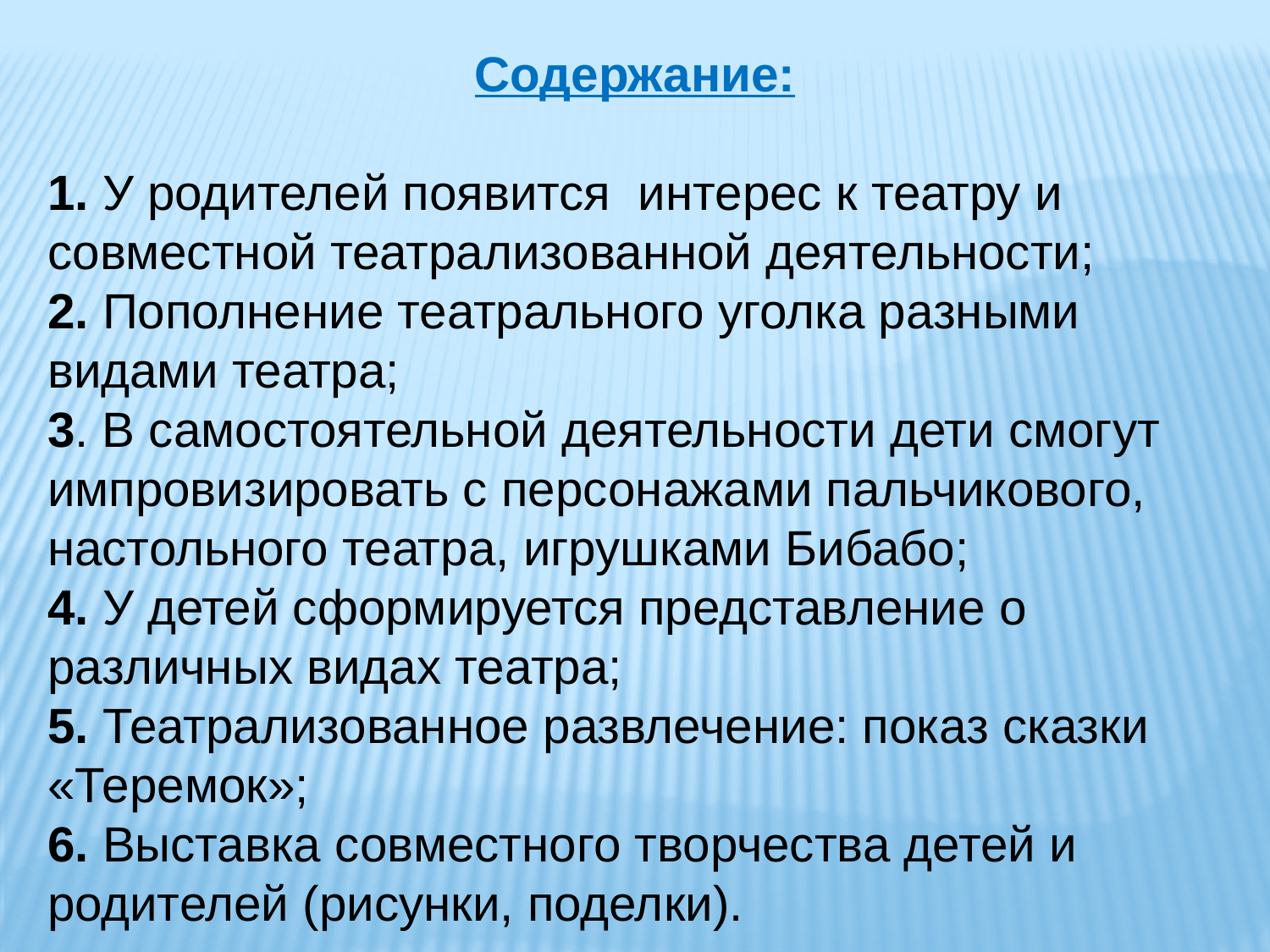

Содержание:

1. У родителей появится  интерес к театру и совместной театрализованной деятельности;
2. Пополнение театрального уголка разными видами театра;
3. В самостоятельной деятельности дети смогут импровизировать с персонажами пальчикового, настольного театра, игрушками Бибабо;
4. У детей сформируется представление о различных видах театра;
5. Театрализованное развлечение: показ сказки «Теремок»;
6. Выставка совместного творчества детей и родителей (рисунки, поделки).